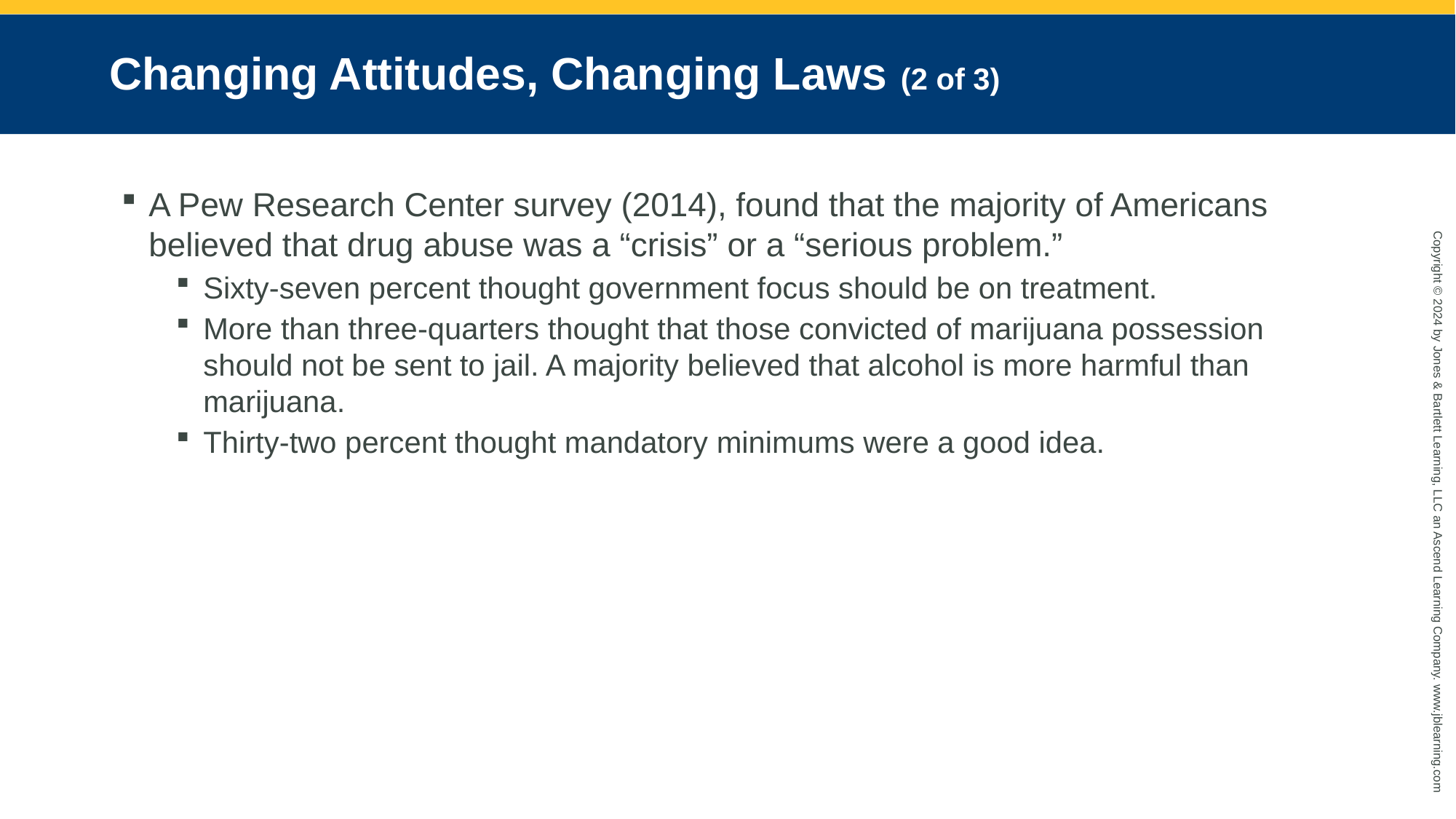

# Changing Attitudes, Changing Laws (2 of 3)
A Pew Research Center survey (2014), found that the majority of Americans believed that drug abuse was a “crisis” or a “serious problem.”
Sixty-seven percent thought government focus should be on treatment.
More than three-quarters thought that those convicted of marijuana possession should not be sent to jail. A majority believed that alcohol is more harmful than marijuana.
Thirty-two percent thought mandatory minimums were a good idea.